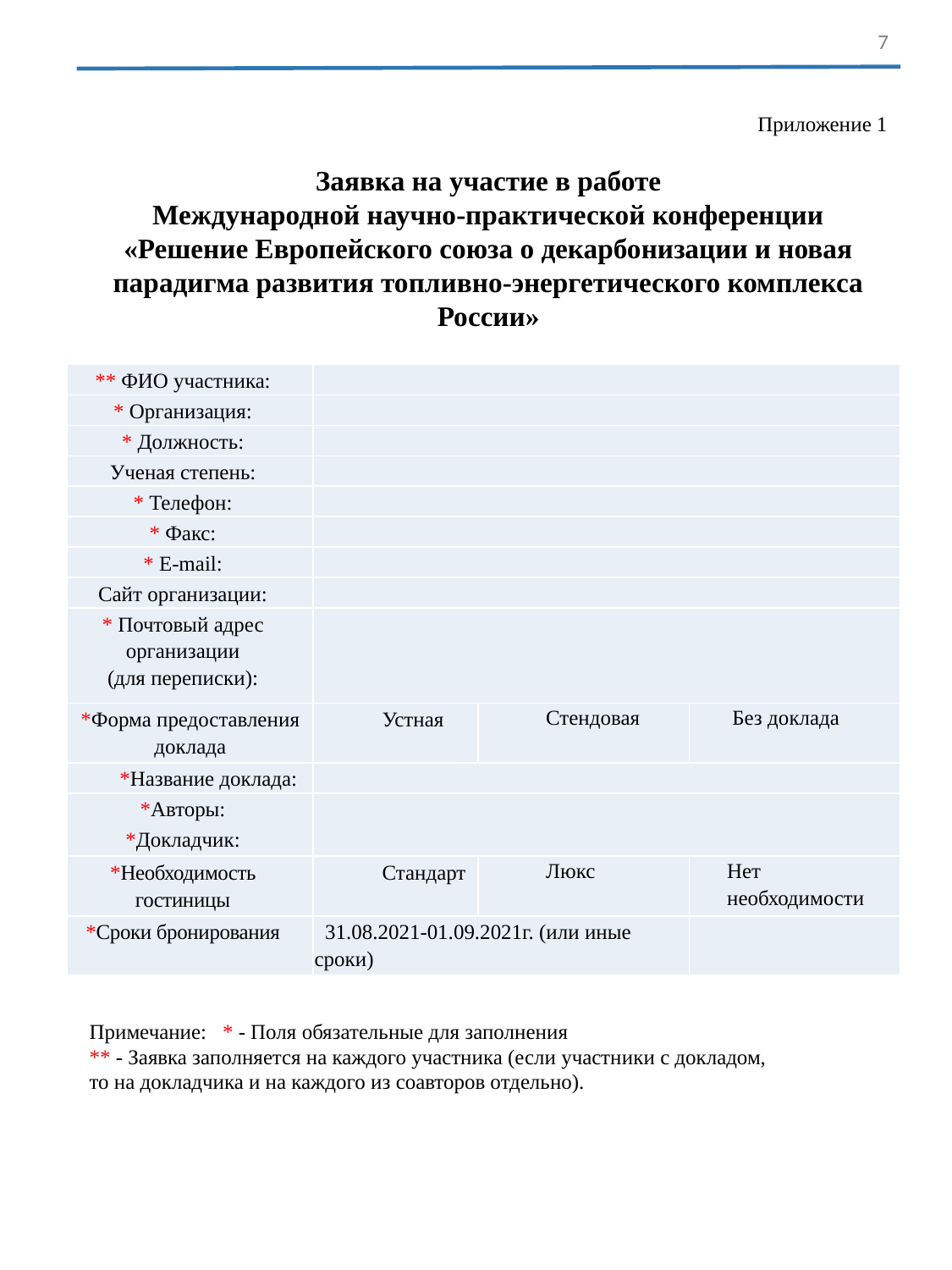

7
Приложение 1
Заявка на участие в работе
Международной научно-практической конференции
«Решение Европейского союза о декарбонизации и новая парадигма развития топливно-энергетического комплекса России»
| \*\* ФИО участника: |  |  |  |
| --- | --- | --- | --- |
| \* Организация: |  |  |  |
| \* Должность: |  |  |  |
| Ученая степень: |  |  |  |
| \* Телефон: |  |  |  |
| \* Факс: |  |  |  |
| \* E-mail: |  |  |  |
| Сайт организации: |  |  |  |
| \* Почтовый адрес организации (для переписки): |  |  |  |
| \*Форма предоставления доклада | Устная | Стендовая | Без доклада |
| \*Название доклада: |  |  |  |
| \*Авторы: \*Докладчик: |  |  |  |
| \*Необходимость гостиницы | Стандарт | Люкс | Нет необходимости |
| \*Сроки бронирования | 31.08.2021-01.09.2021г. (или иные сроки) |  |  |
Примечание:   * - Поля обязательные для заполнения
** - Заявка заполняется на каждого участника (если участники с докладом,
то на докладчика и на каждого из соавторов отдельно).